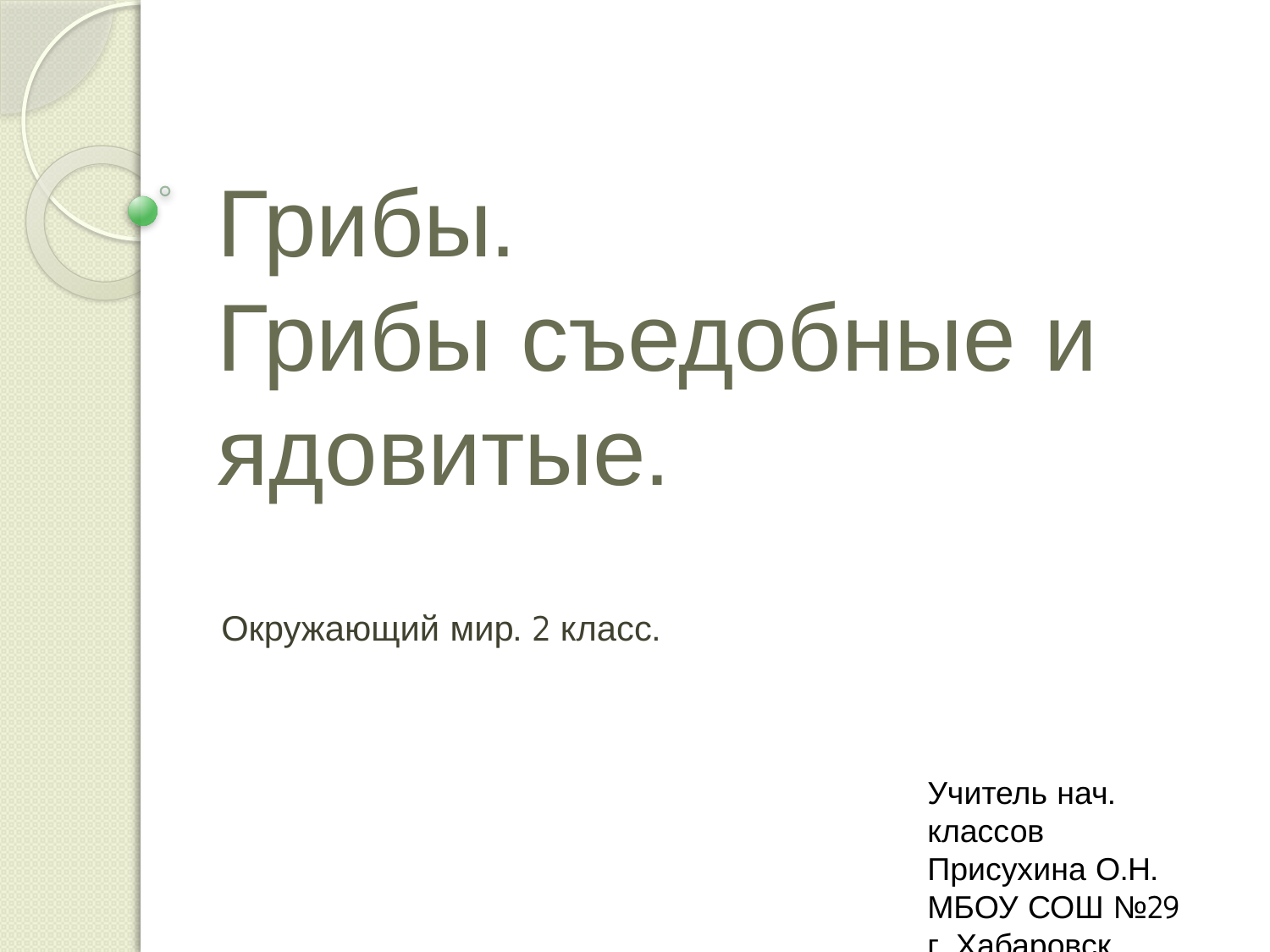

# Грибы. Грибы съедобные и ядовитые.
Окружающий мир. 2 класс.
Учитель нач. классов
Присухина О.Н.
МБОУ СОШ №29
г. Хабаровск